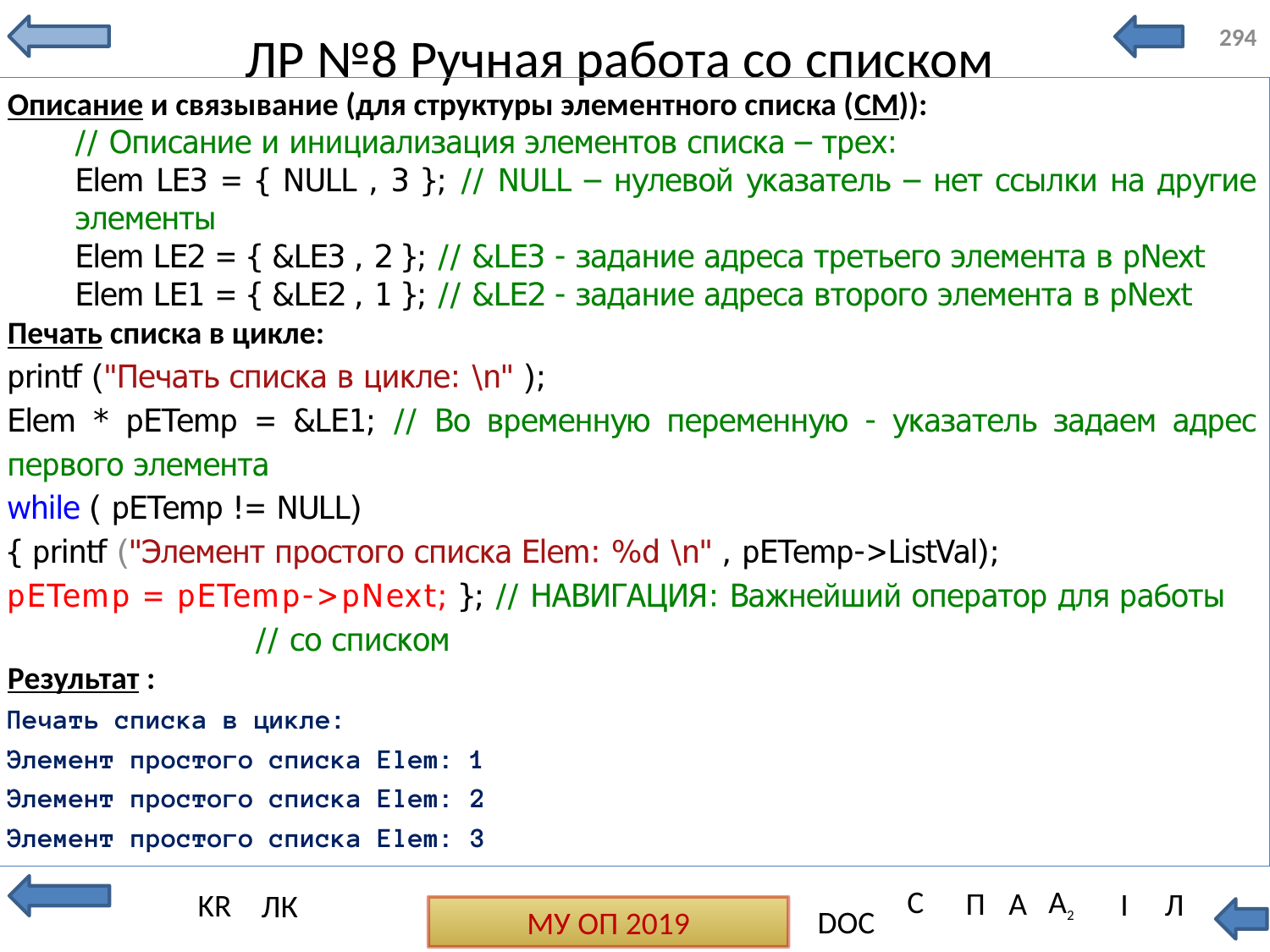

294
# ЛР №8 Ручная работа со списком
Описание и связывание (для структуры элементного списка (СМ)):
// Описание и инициализация элементов списка – трех:
Elem LE3 = { NULL , 3 }; // NULL – нулевой указатель – нет ссылки на другие элементы
Elem LE2 = { &LE3 , 2 }; // &LE3 - задание адреса третьего элемента в pNext
Elem LE1 = { &LE2 , 1 }; // &LE2 - задание адреса второго элемента в pNext
Печать списка в цикле:
printf ("Печать списка в цикле: \n" );
Elem * pETemp = &LE1; // Во временную переменную - указатель задаем адрес первого элемента
while ( pETemp != NULL)
{ printf ("Элемент простого списка Elem: %d \n" , pETemp->ListVal);
pETemp = pETemp->pNext; }; // НАВИГАЦИЯ: Важнейший оператор для работы                             // со списком
Результат :
Печать списка в цикле:
Элемент простого списка Elem: 1
Элемент простого списка Elem: 2
Элемент простого списка Elem: 3